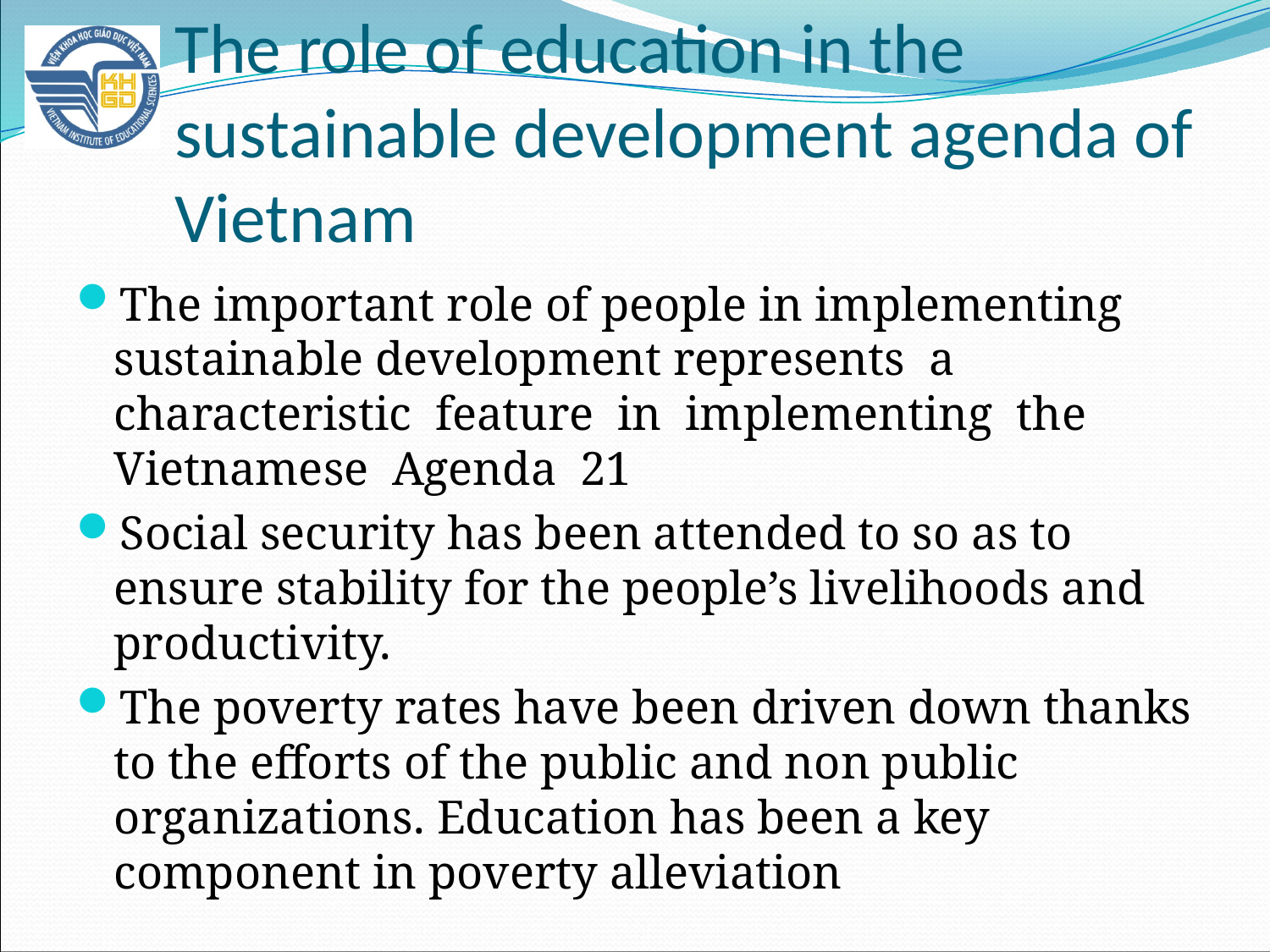

# The role of education in the sustainable development agenda of Vietnam
The important role of people in implementing sustainable development represents  a  characteristic  feature  in  implementing  the  Vietnamese  Agenda  21
Social security has been attended to so as to ensure stability for the people’s livelihoods and productivity.
The poverty rates have been driven down thanks to the efforts of the public and non public organizations. Education has been a key component in poverty alleviation